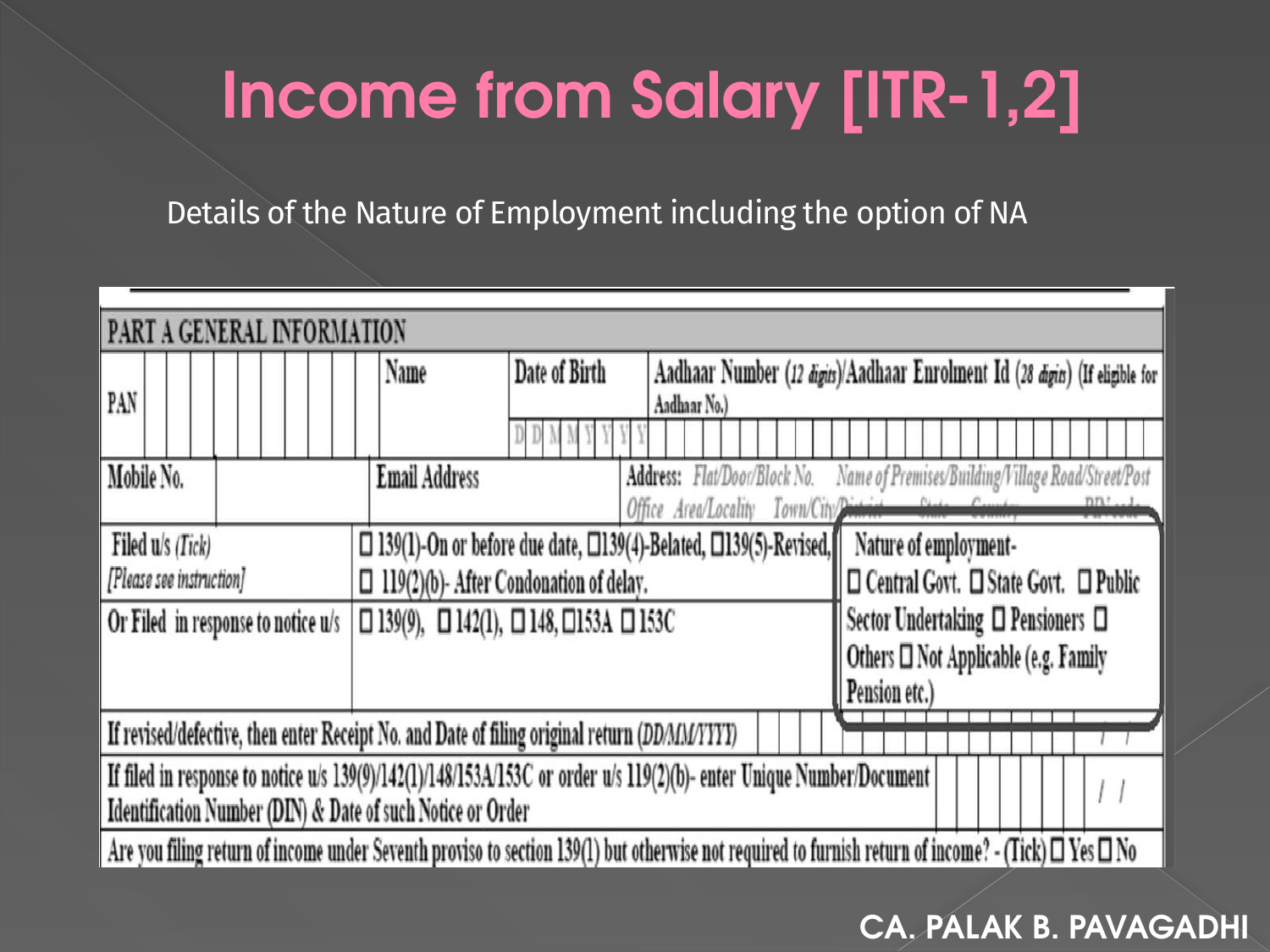

# Income from Salary [ITR-1,2]
Details of the Nature of Employment including the option of NA
CA. PALAK B. PAVAGADHI